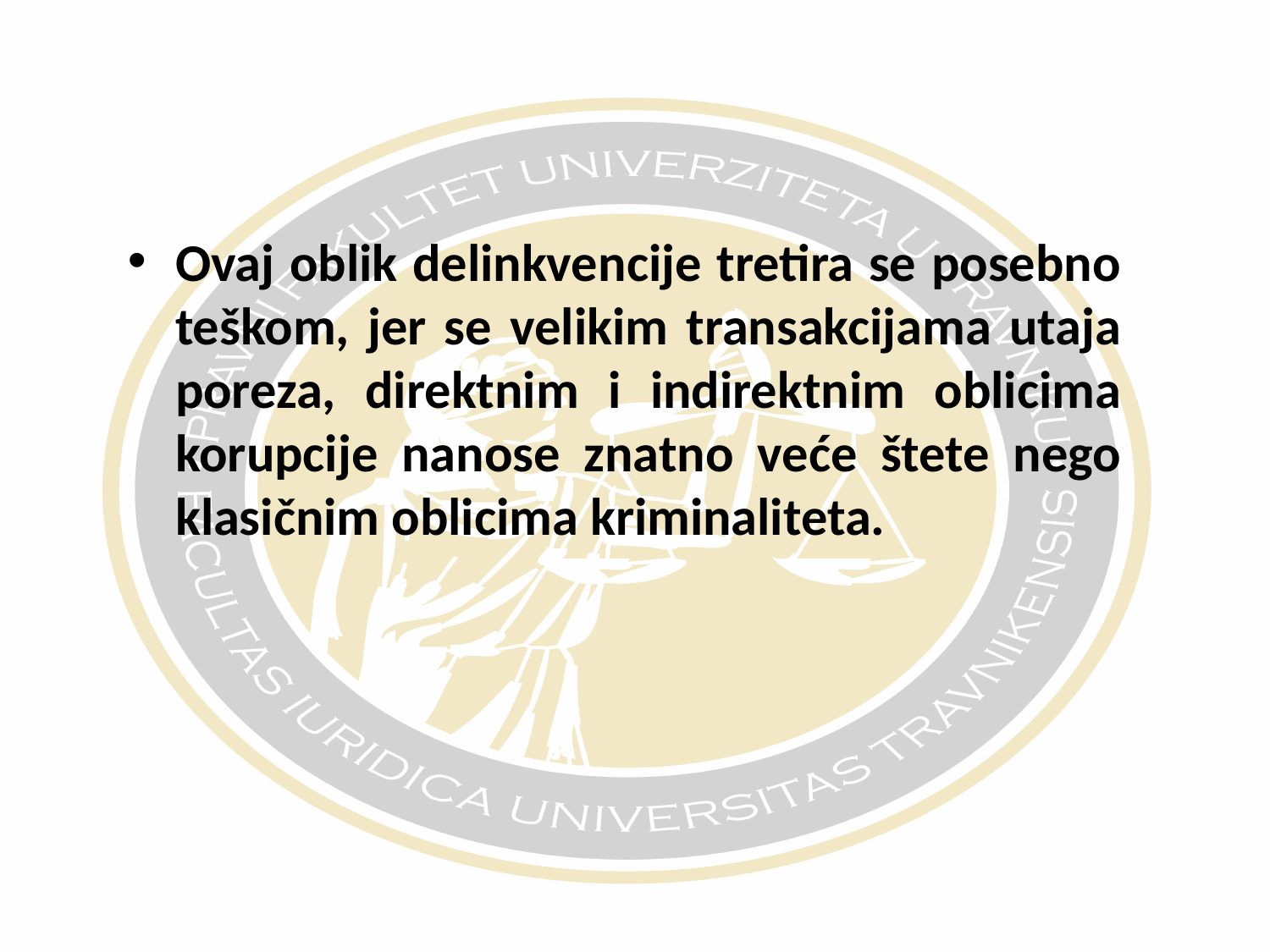

#
Ovaj oblik delinkvencije tretira se posebno teškom, jer se velikim transakcijama utaja poreza, direktnim i indirektnim oblicima korupcije nanose znatno veće štete nego klasičnim oblicima kriminaliteta.